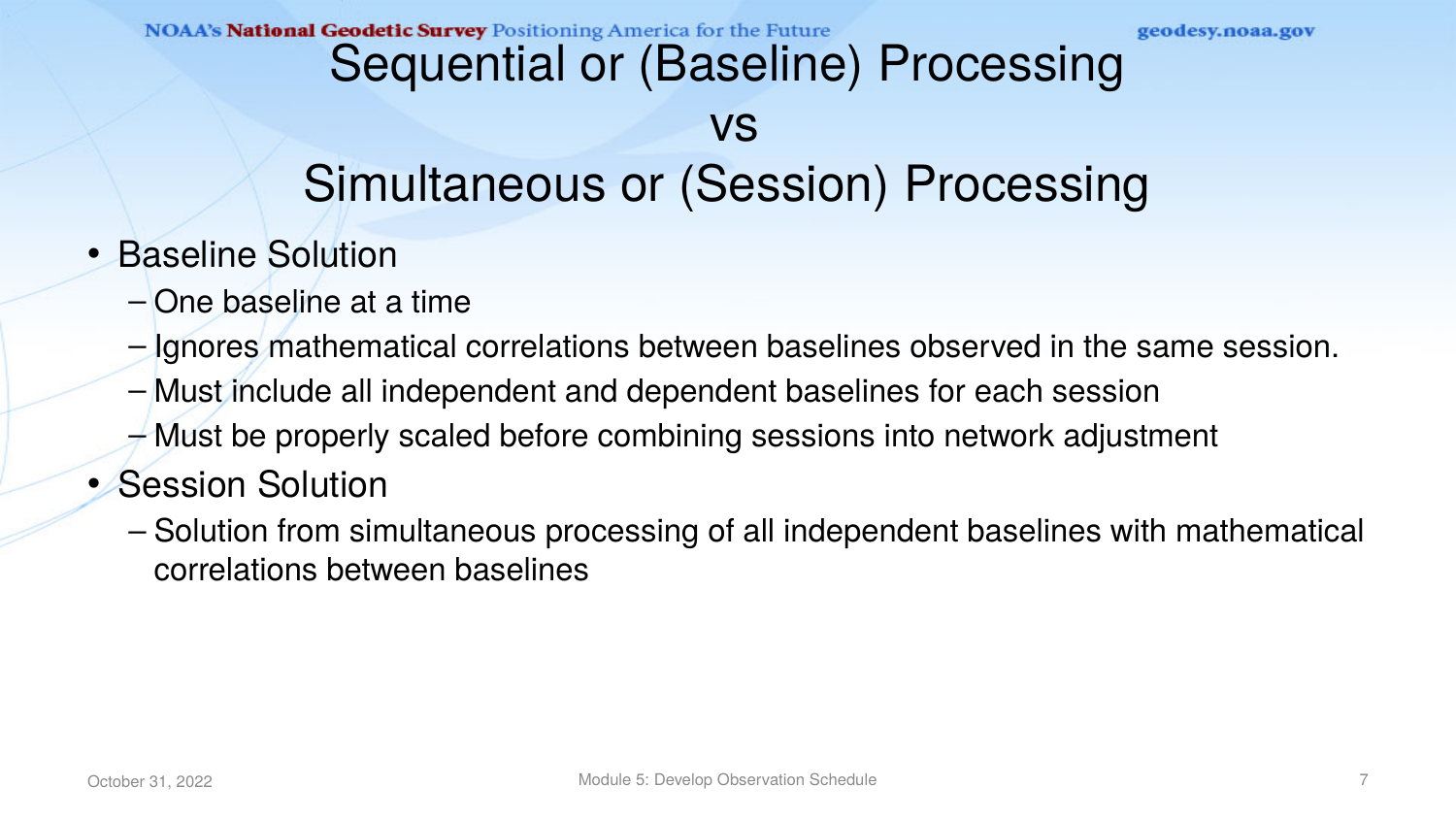

# Sequential or (Baseline) Processing vs Simultaneous or (Session) Processing
Baseline Solution
One baseline at a time
Ignores mathematical correlations between baselines observed in the same session.
Must include all independent and dependent baselines for each session
Must be properly scaled before combining sessions into network adjustment
Session Solution
Solution from simultaneous processing of all independent baselines with mathematical correlations between baselines

October 31, 2022
Module 5: Develop Observation Schedule
7